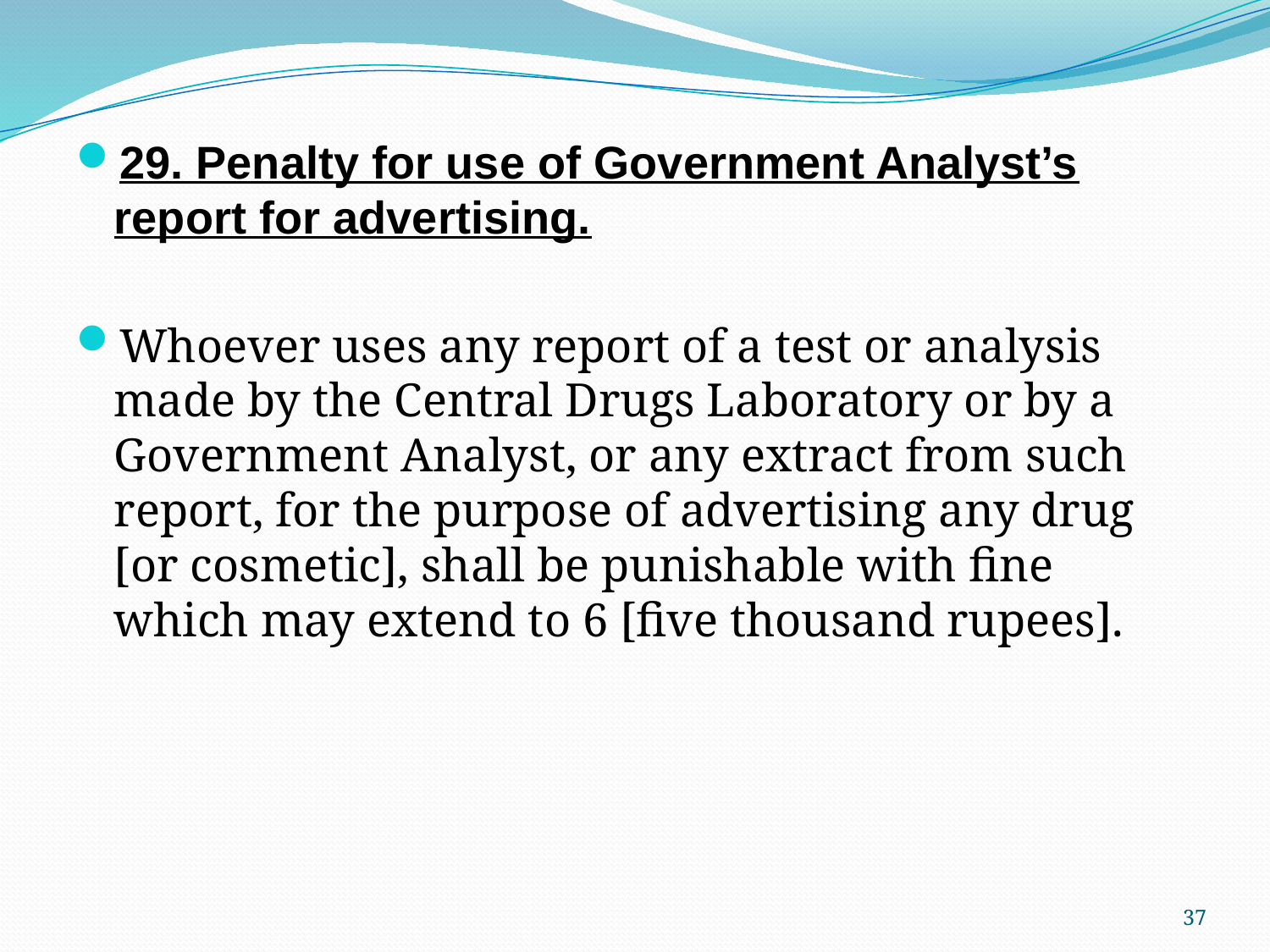

29. Penalty for use of Government Analyst’s report for advertising.

Whoever uses any report of a test or analysis made by the Central Drugs Laboratory or by a Government Analyst, or any extract from such report, for the purpose of advertising any drug  [or cosmetic], shall be punishable with fine which may extend to 6 [five thousand rupees].
37